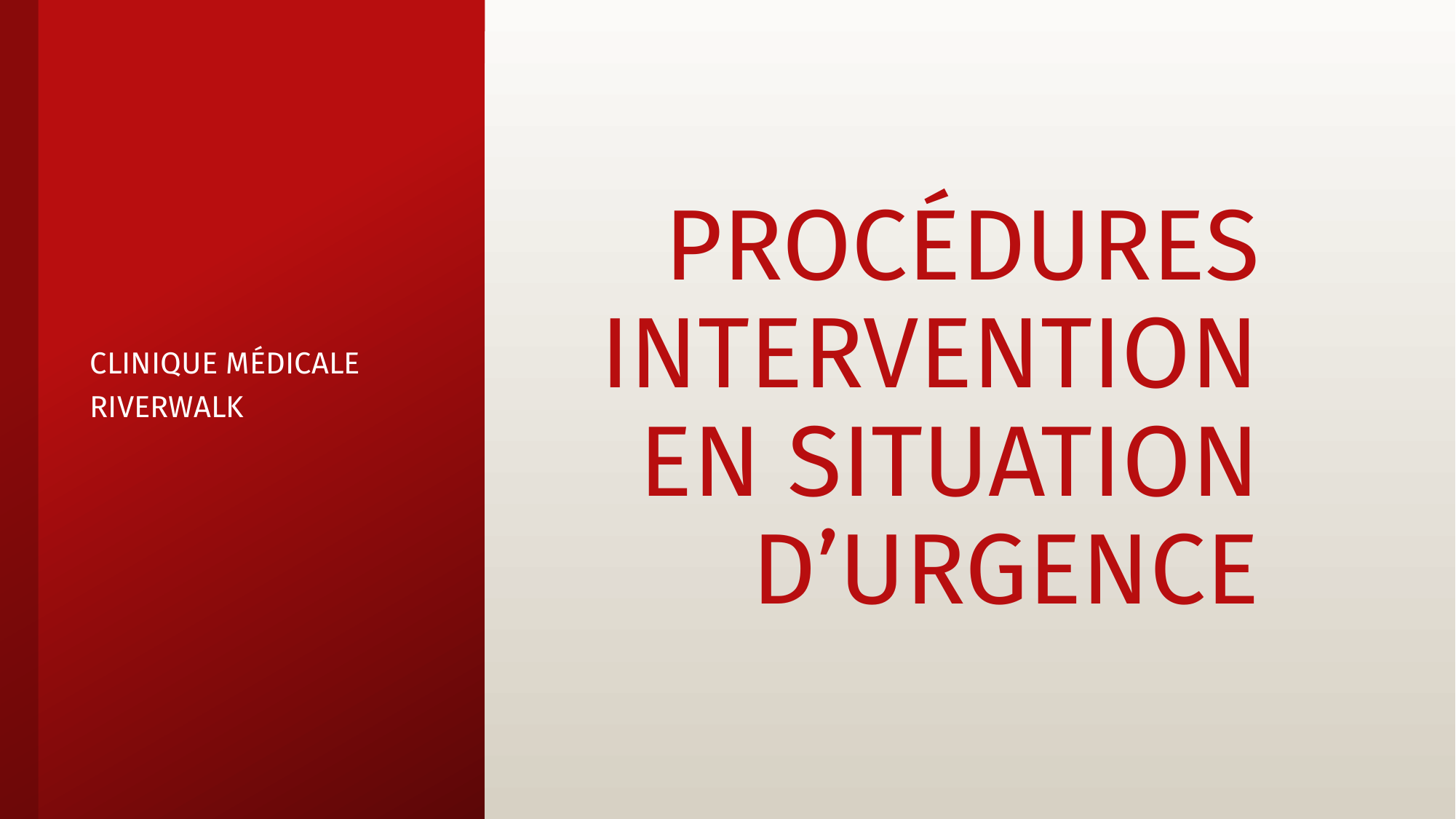

Clinique médicale RIVERWALK

# Procédures Intervention en Situation d’Urgence